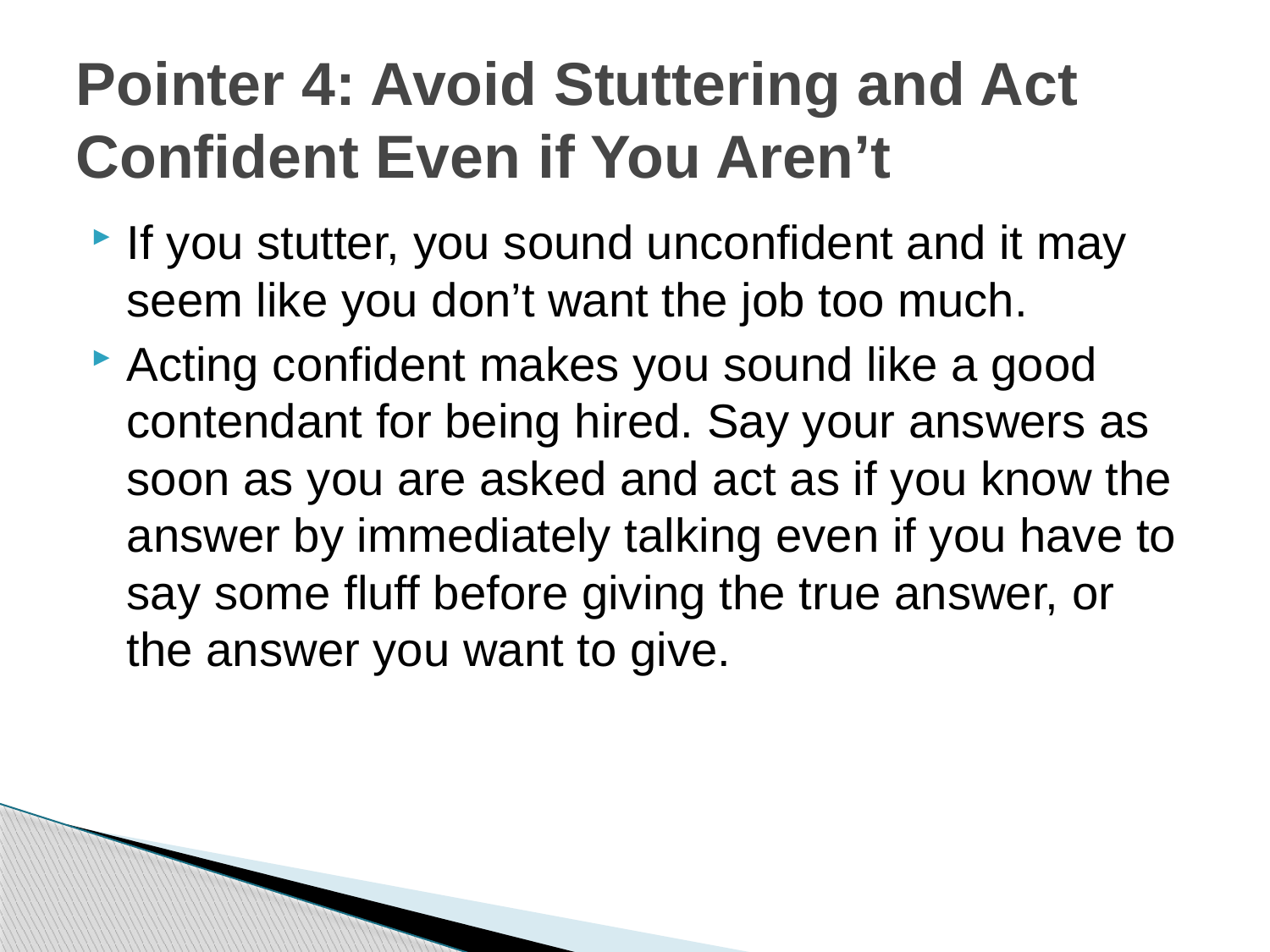

# Pointer 4: Avoid Stuttering and Act Confident Even if You Aren’t
If you stutter, you sound unconfident and it may seem like you don’t want the job too much.
Acting confident makes you sound like a good contendant for being hired. Say your answers as soon as you are asked and act as if you know the answer by immediately talking even if you have to say some fluff before giving the true answer, or the answer you want to give.